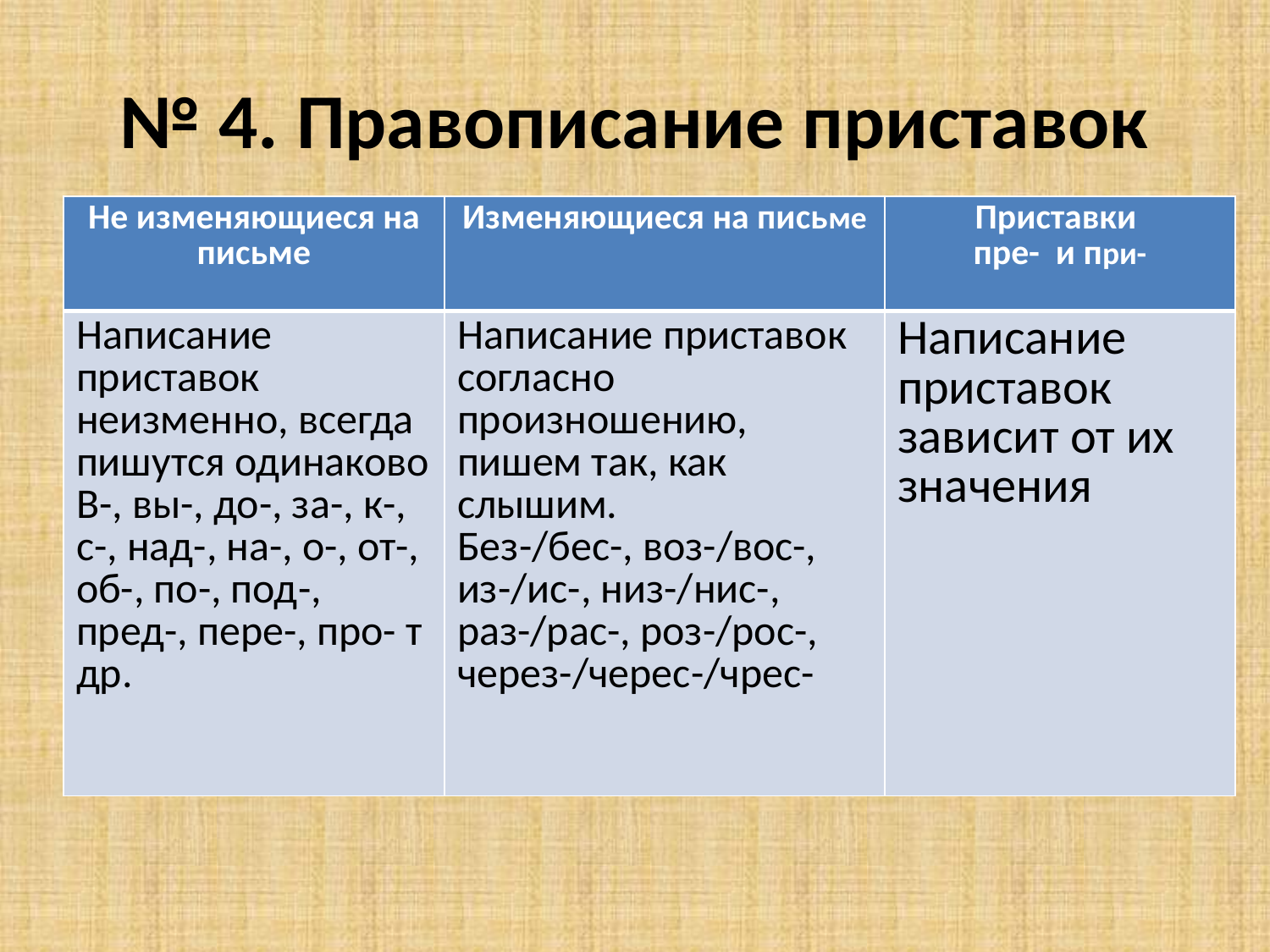

# № 4. Правописание приставок
| Не изменяющиеся на письме | Изменяющиеся на письме | Приставки пре- и при- |
| --- | --- | --- |
| Написание приставок неизменно, всегда пишутся одинаково В-, вы-, до-, за-, к-, с-, над-, на-, о-, от-, об-, по-, под-, пред-, пере-, про- т др. | Написание приставок согласно произношению, пишем так, как слышим. Без-/бес-, воз-/вос-, из-/ис-, низ-/нис-, раз-/рас-, роз-/рос-, через-/черес-/чрес- | Написание приставок зависит от их значения |